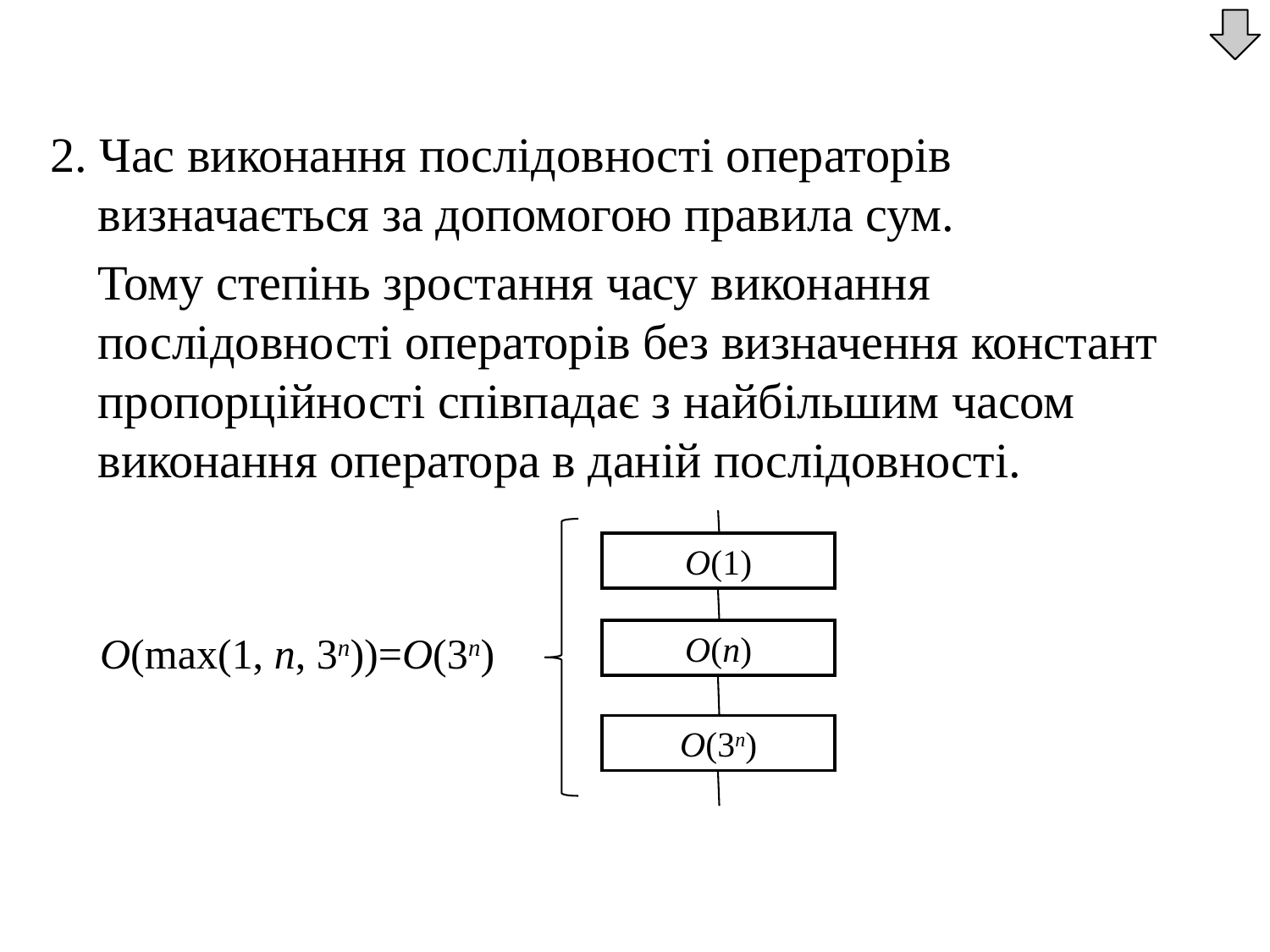

2. Час виконання послідовності операторів визначається за допомогою правила сум.
	Тому степінь зростання часу виконання послідовності операторів без визначення констант пропорційності співпадає з найбільшим часом виконання оператора в даній послідовності.

O(1)
O(max(1, n, 3n))=O(3n)
O(n)
O(3n)